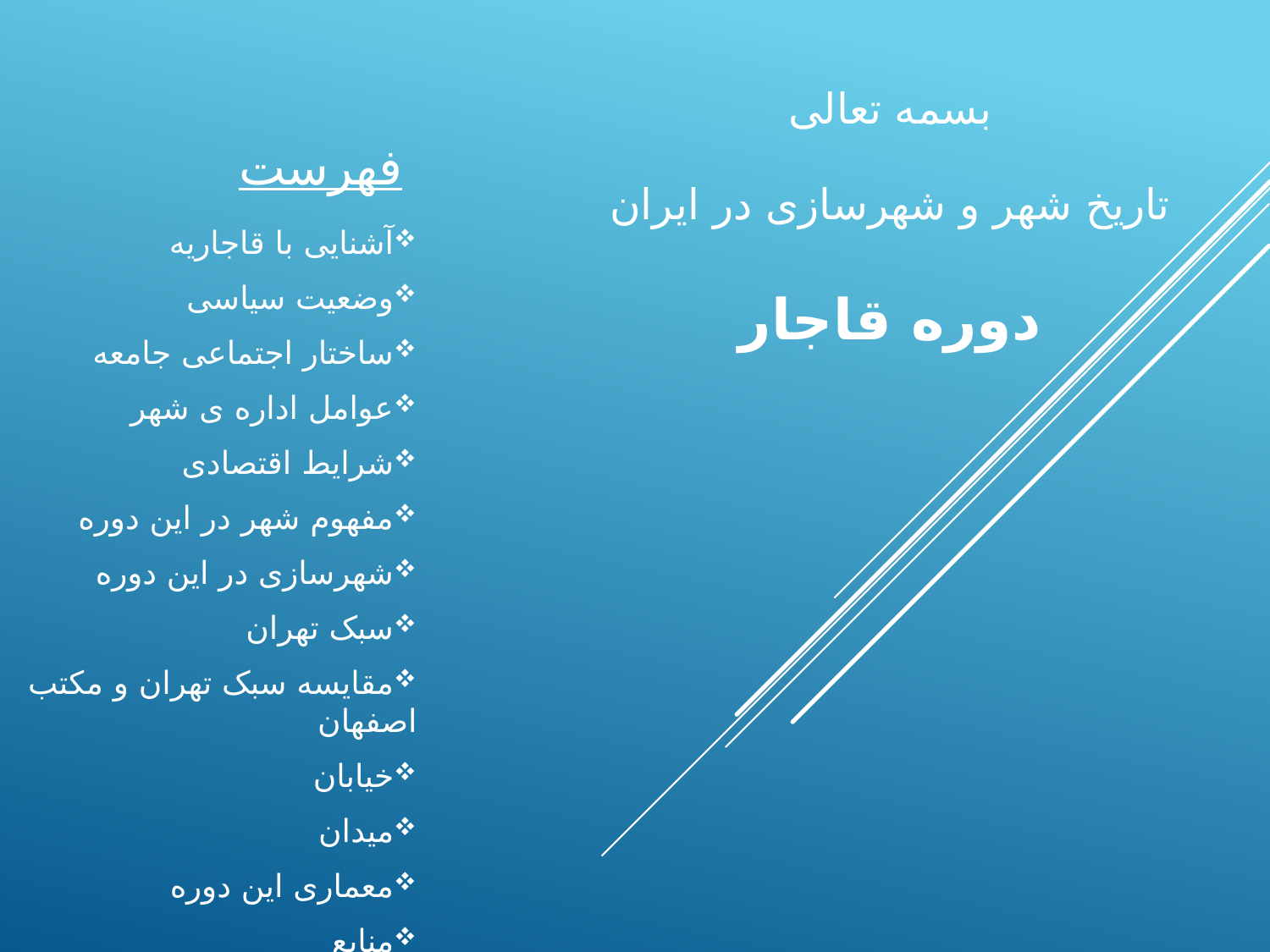

بسمه تعالی
تاریخ شهر و شهرسازی در ایران
دوره قاجار
فهرست
آشنایی با قاجاریه
وضعیت سیاسی
ساختار اجتماعی جامعه
عوامل اداره ی شهر
شرایط اقتصادی
مفهوم شهر در این دوره
شهرسازی در این دوره
سبک تهران
مقایسه سبک تهران و مکتب اصفهان
خیابان
میدان
معماری این دوره
منابع